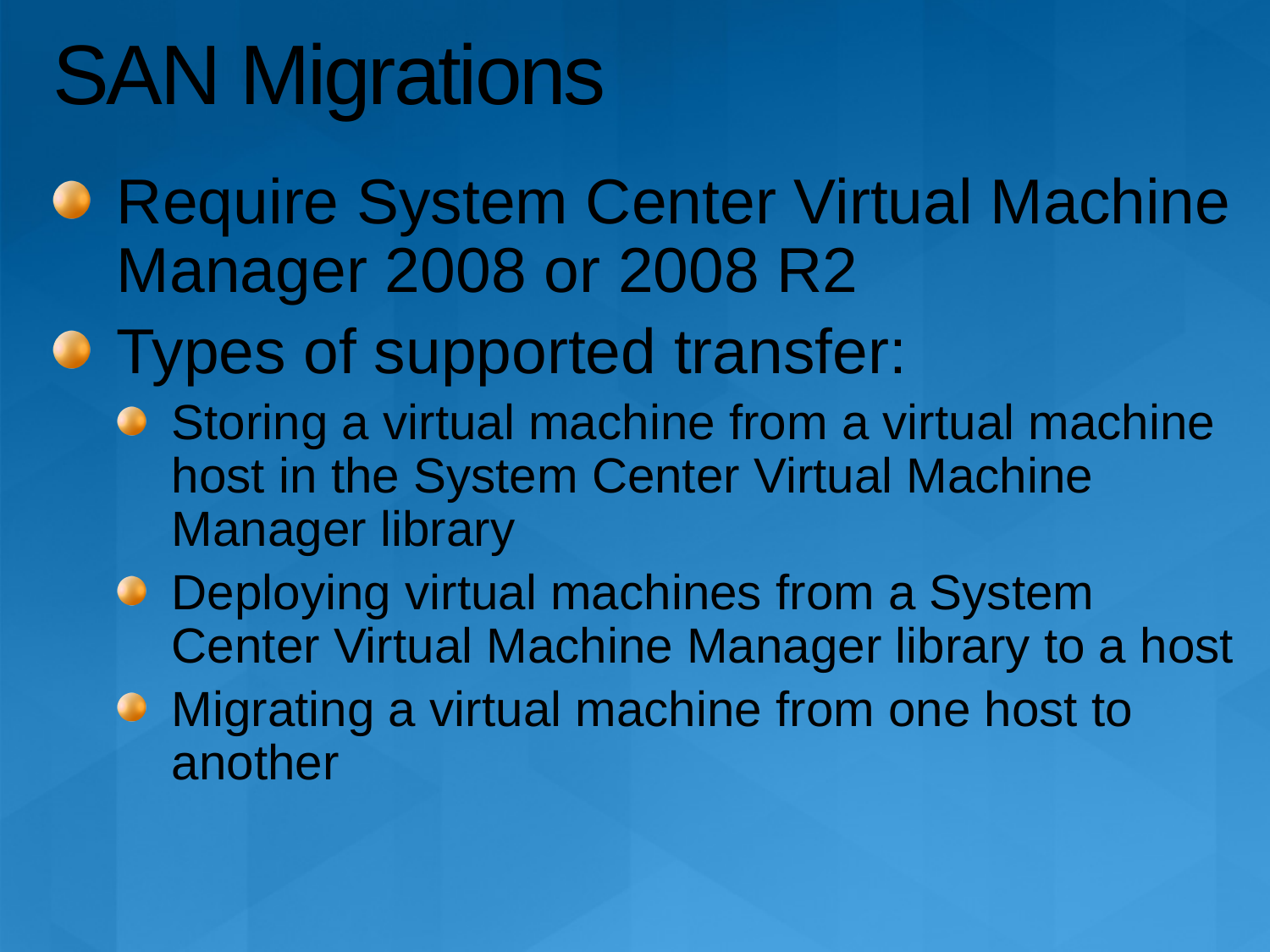

# SAN Migrations
Require System Center Virtual Machine Manager 2008 or 2008 R2
Types of supported transfer:
Storing a virtual machine from a virtual machine host in the System Center Virtual Machine Manager library
Deploying virtual machines from a System Center Virtual Machine Manager library to a host
Migrating a virtual machine from one host to another